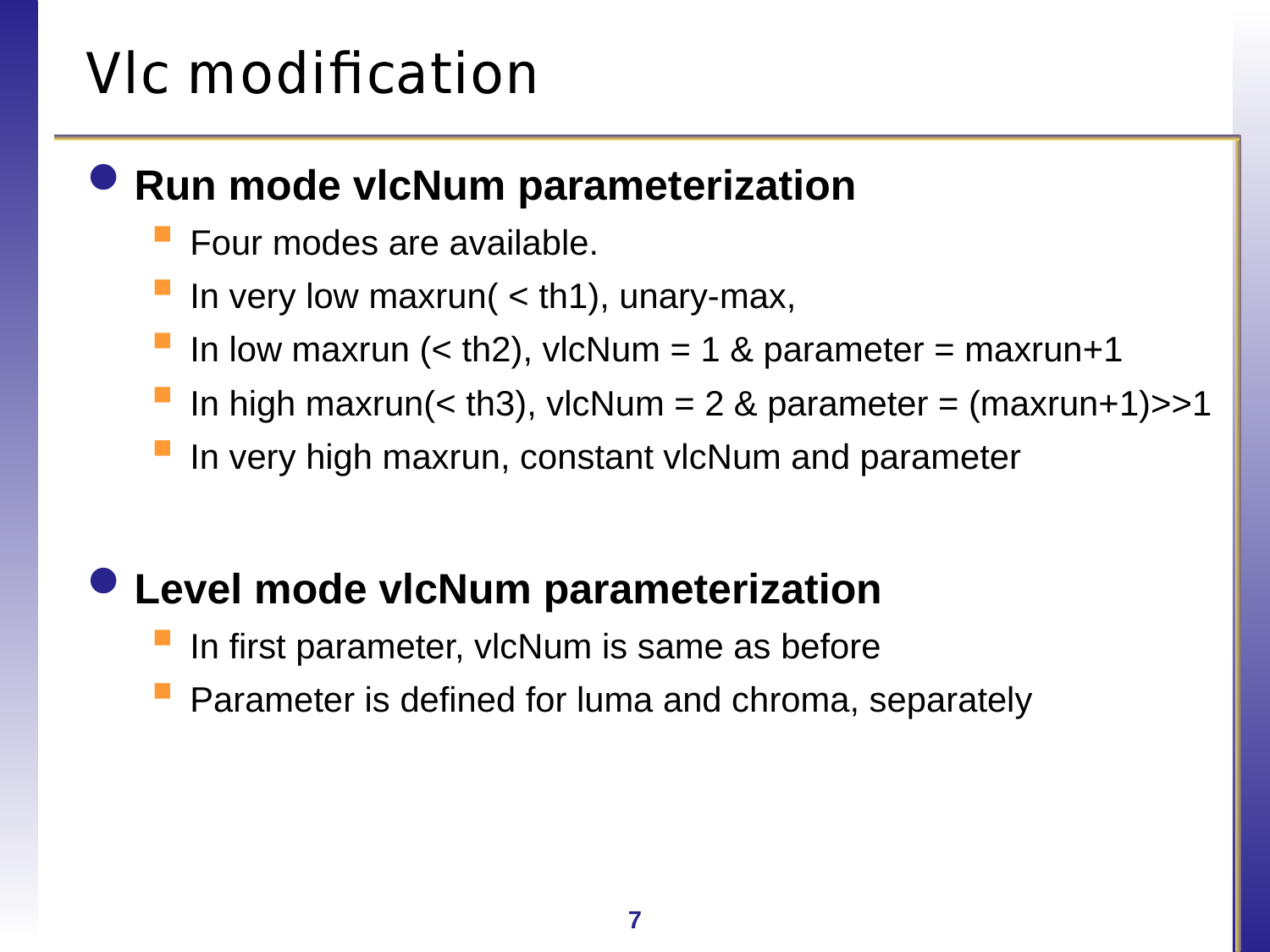

# Vlc modification
Run mode vlcNum parameterization
Four modes are available.
In very low maxrun( < th1), unary-max,
In low maxrun (< th2), vlcNum = 1 & parameter = maxrun+1
In high maxrun(< th3), vlcNum = 2 & parameter = (maxrun+1)>>1
In very high maxrun, constant vlcNum and parameter

Level mode vlcNum parameterization
In first parameter, vlcNum is same as before
Parameter is defined for luma and chroma, separately

7